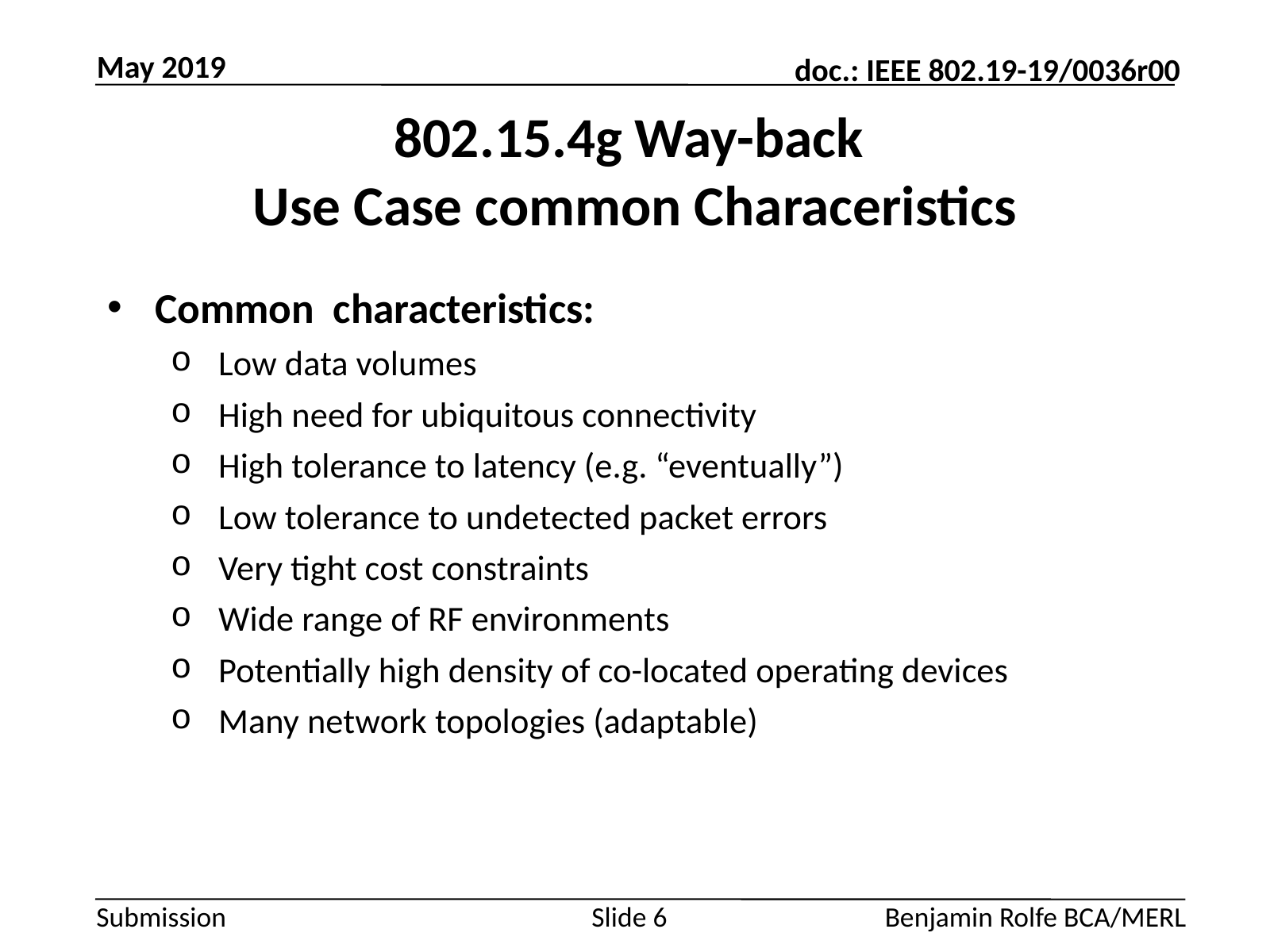

May 2019
# 802.15.4g Way-back Use Case common Characeristics
Common  characteristics:
Low data volumes
High need for ubiquitous connectivity
High tolerance to latency (e.g. “eventually”)
Low tolerance to undetected packet errors
Very tight cost constraints
Wide range of RF environments
Potentially high density of co-located operating devices
Many network topologies (adaptable)

Slide 6
Benjamin Rolfe BCA/MERL